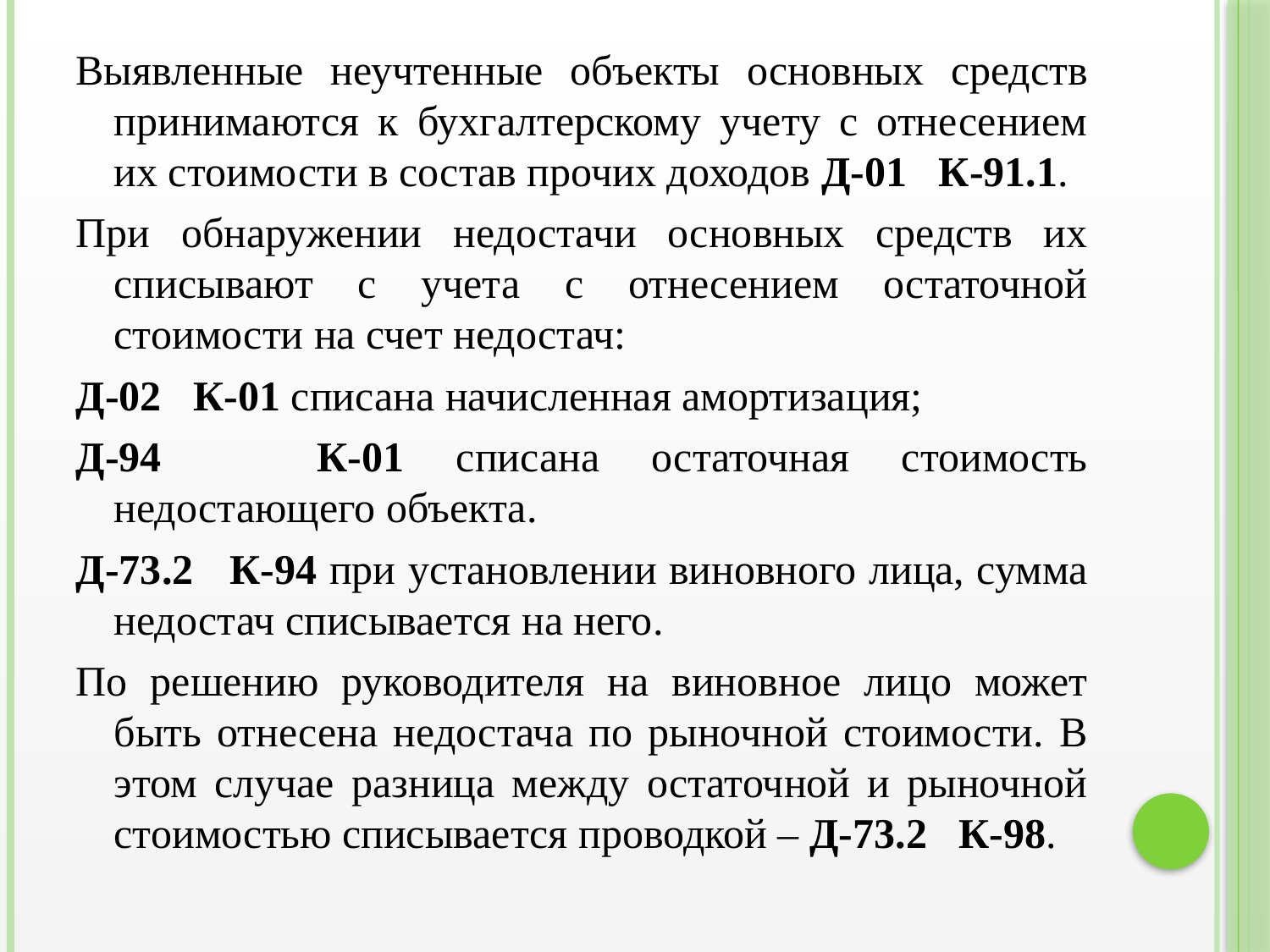

Выявленные неучтенные объекты основных средств принимаются к бухгалтерскому учету с отнесением их стоимости в состав прочих доходов Д-01   К-91.1.
При обнаружении недостачи основных средств их списывают с учета с отнесением остаточной стоимости на счет недостач:
Д-02   К-01 списана начисленная амортизация;
Д-94   К-01 списана остаточная стоимость недостающего объекта.
Д-73.2   К-94 при установлении виновного лица, сумма недостач списывается на него.
По решению руководителя на виновное лицо может быть отнесена недостача по рыночной стоимости. В этом случае разница между остаточной и рыночной стоимостью списывается проводкой – Д-73.2   К-98.